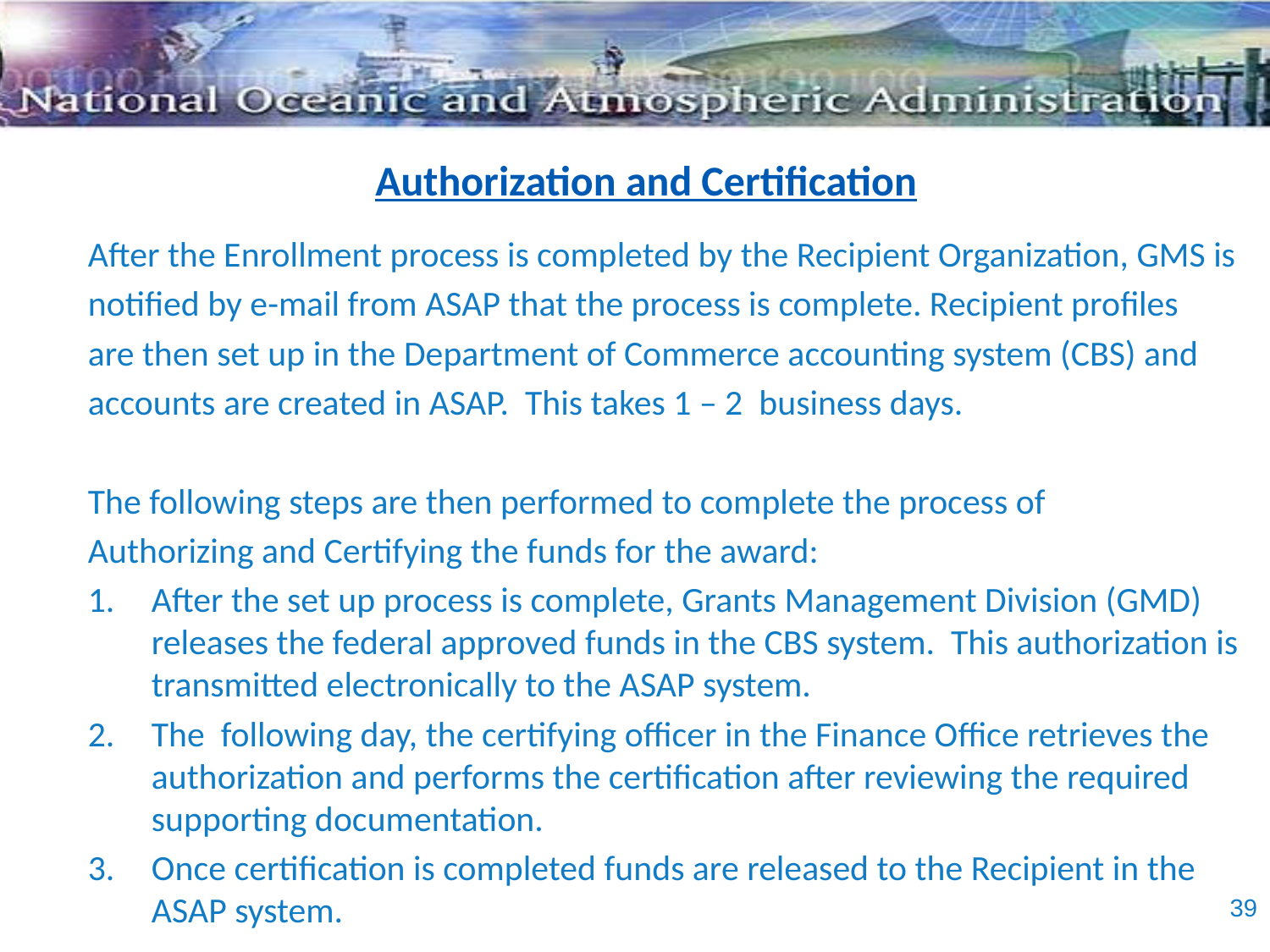

Authorization and Certification
After the Enrollment process is completed by the Recipient Organization, GMS is
notified by e-mail from ASAP that the process is complete. Recipient profiles
are then set up in the Department of Commerce accounting system (CBS) and
accounts are created in ASAP.  This takes 1 – 2  business days.

The following steps are then performed to complete the process of
Authorizing and Certifying the funds for the award:
After the set up process is complete, Grants Management Division (GMD) releases the federal approved funds in the CBS system.  This authorization is transmitted electronically to the ASAP system.
The  following day, the certifying officer in the Finance Office retrieves the authorization and performs the certification after reviewing the required supporting documentation.
Once certification is completed funds are released to the Recipient in the ASAP system.
39